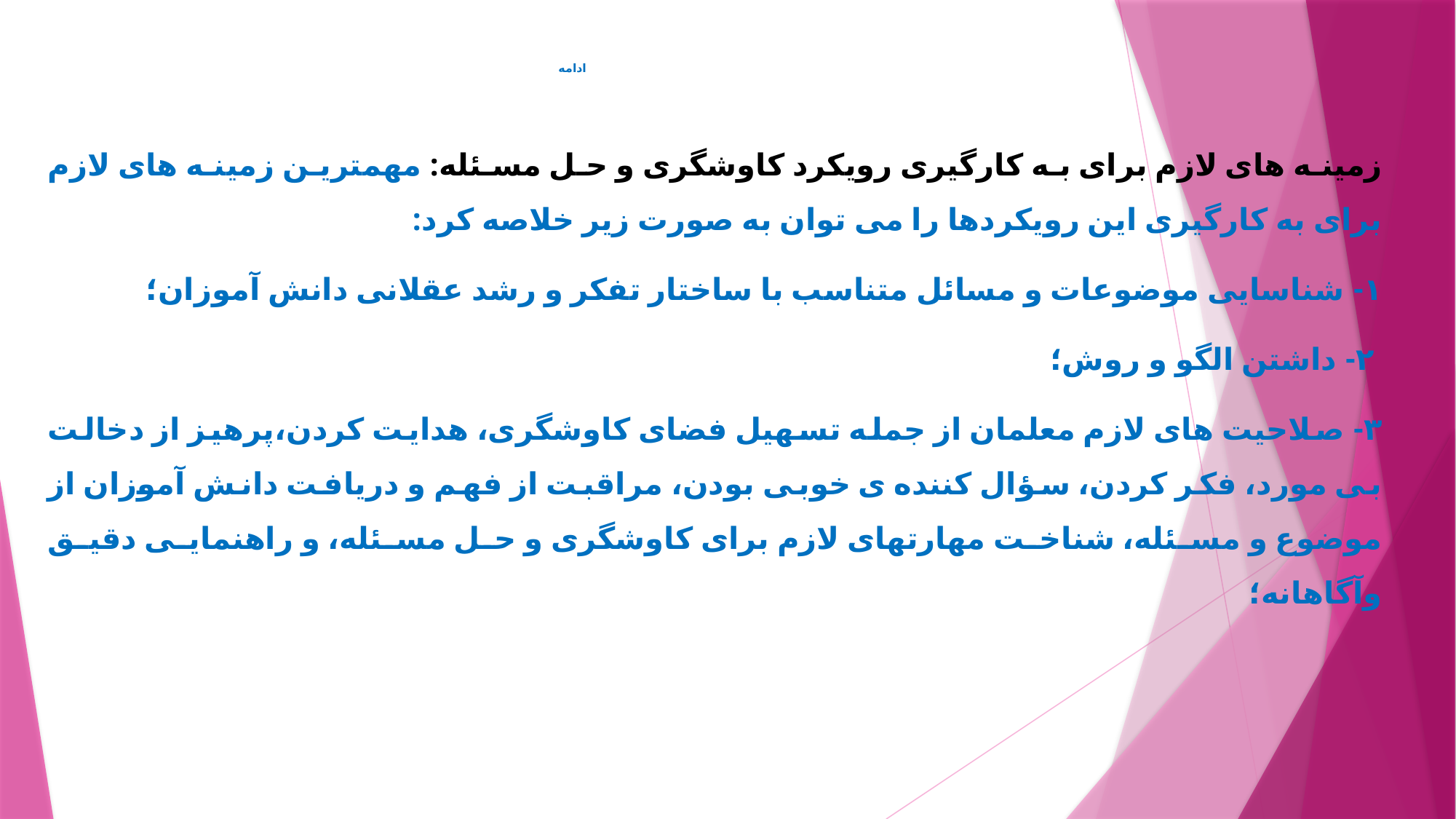

# ادامه
زمينه های لازم برای به کارگيری رويکرد کاوشگری و حل مسئله: مهمترين زمينه های لازم برای به کارگيری اين رويکردها را می توان به صورت زير خلاصه کرد:
١- شناسايی موضوعات و مسائل متناسب با ساختار تفکر و رشد عقلانی دانش آموزان؛
 ٢- داشتن الگو و روش؛
٣- صلاحيت های لازم معلمان از جمله تسهيل فضای کاوشگری، هدايت کردن،پرهيز از دخالت بی مورد، فکر کردن، سؤال کننده ی خوبی بودن، مراقبت از فهم و دريافت دانش آموزان از موضوع و مسئله، شناخت مهارتهای لازم برای کاوشگری و حل مسئله، و راهنمايی دقيق وآگاهانه؛